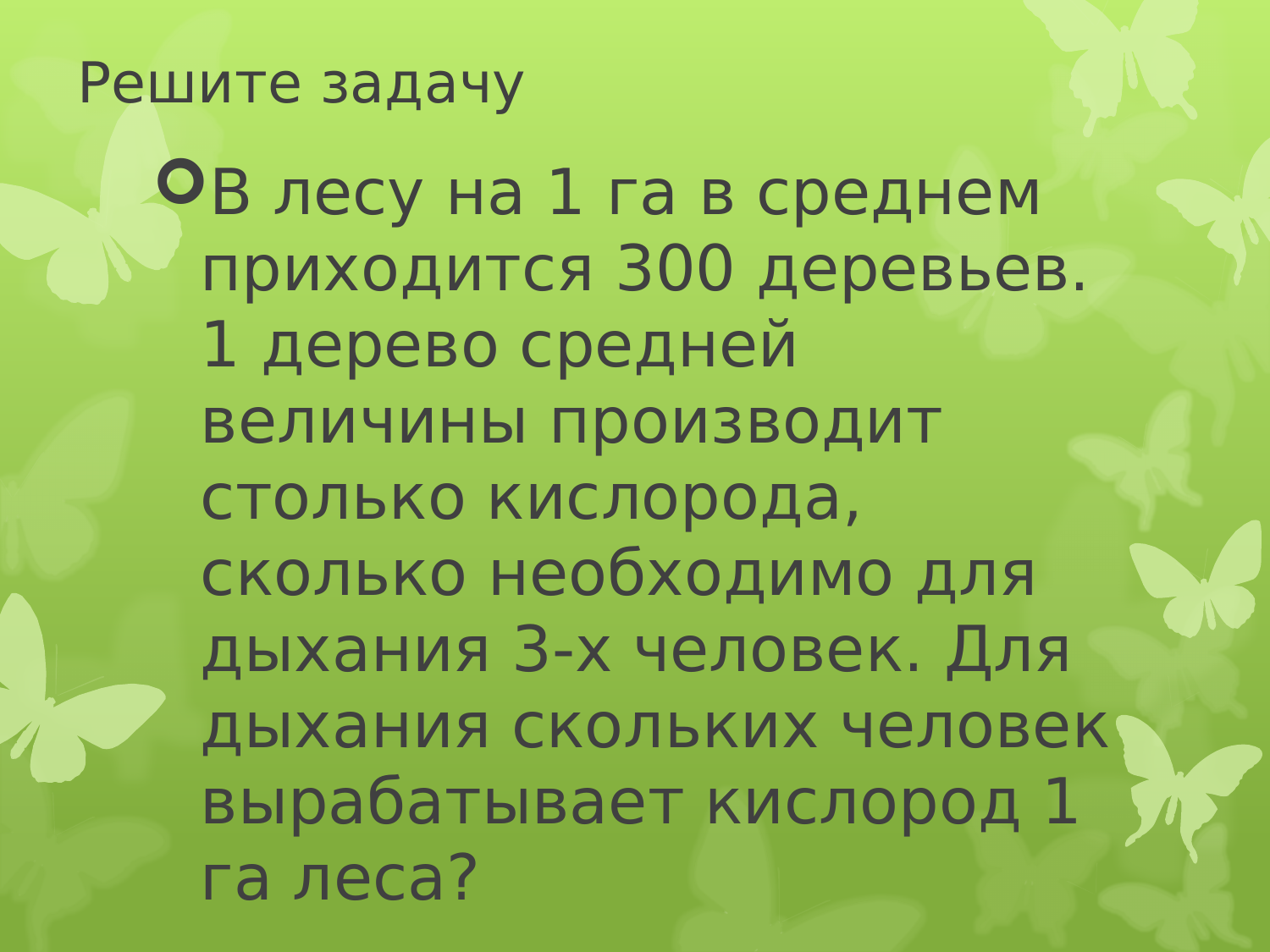

# Решите задачу
В лесу на 1 га в среднем приходится 300 деревьев. 1 дерево средней величины производит столько кислорода, сколько необходимо для дыхания 3-х человек. Для дыхания скольких человек вырабатывает кислород 1 га леса?